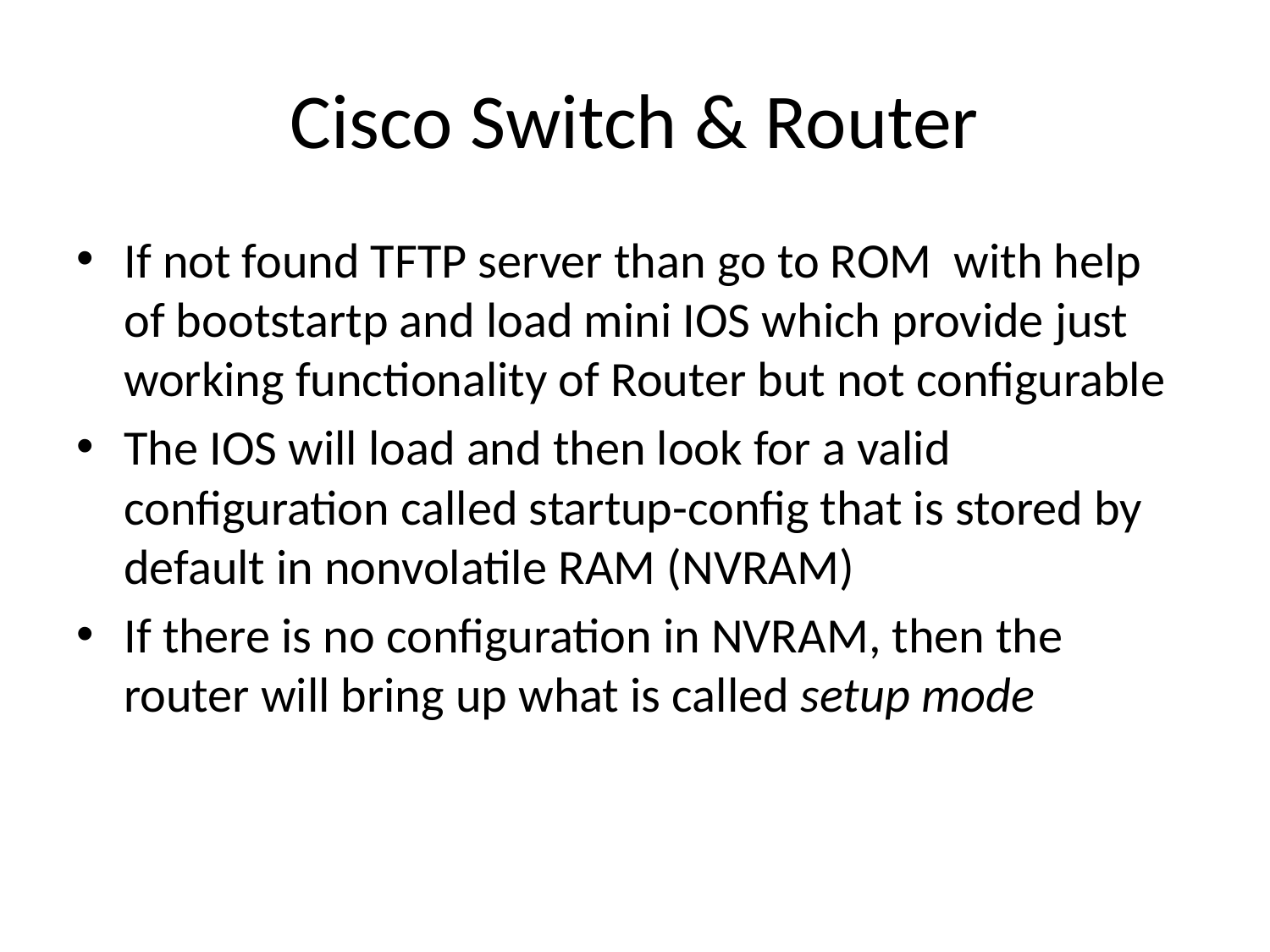

# Cisco Switch & Router
If not found TFTP server than go to ROM  with help of bootstartp and load mini IOS which provide just working functionality of Router but not configurable
The IOS will load and then look for a valid configuration called startup-config that is stored by default in nonvolatile RAM (NVRAM)
If there is no configuration in NVRAM, then the router will bring up what is called setup mode